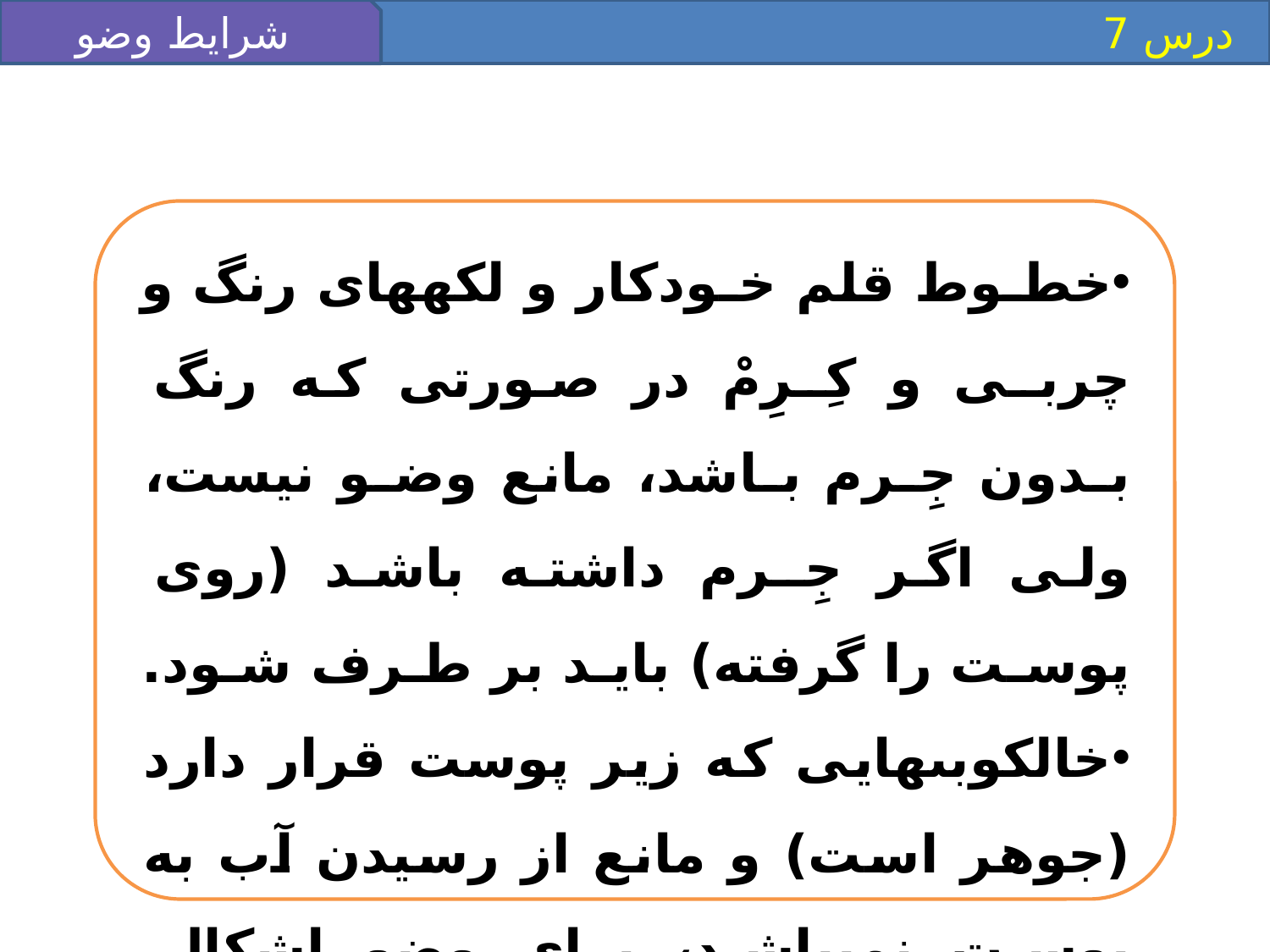

شرايط وضو
 درس 7

خطـوط قلم خـودكار و لكه‏هاى رنگ و چربـى و كِـرِمْ در صورتى كه رنگ بـدون جِـرم بـاشد، مانع وضـو نيست، ولى اگر جِـرم داشته باشـد (روى پوسـت را گرفته) بايـد بر طـرف شـود.
خال‏كوبى‏هايى كه زير پوست قرار دارد (جوهر است) و مانع از رسيدن آب به پوست نمى‏باشد، براى وضو اشكال ندارد.